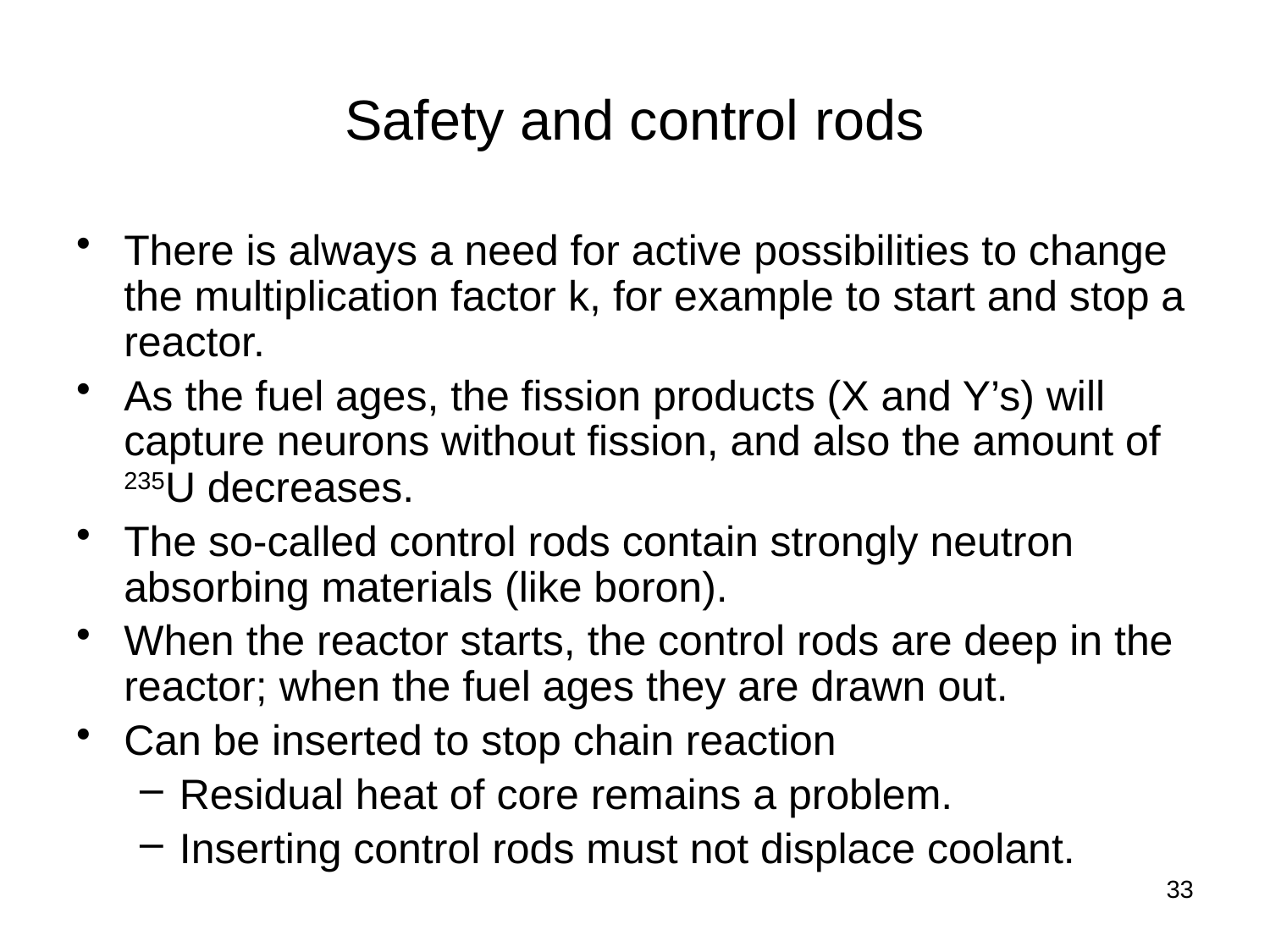

# Safety and control rods
There is always a need for active possibilities to change the multiplication factor k, for example to start and stop a reactor.
As the fuel ages, the fission products (X and Y’s) will capture neurons without fission, and also the amount of 235U decreases.
The so-called control rods contain strongly neutron absorbing materials (like boron).
When the reactor starts, the control rods are deep in the reactor; when the fuel ages they are drawn out.
Can be inserted to stop chain reaction
Residual heat of core remains a problem.
Inserting control rods must not displace coolant.
33